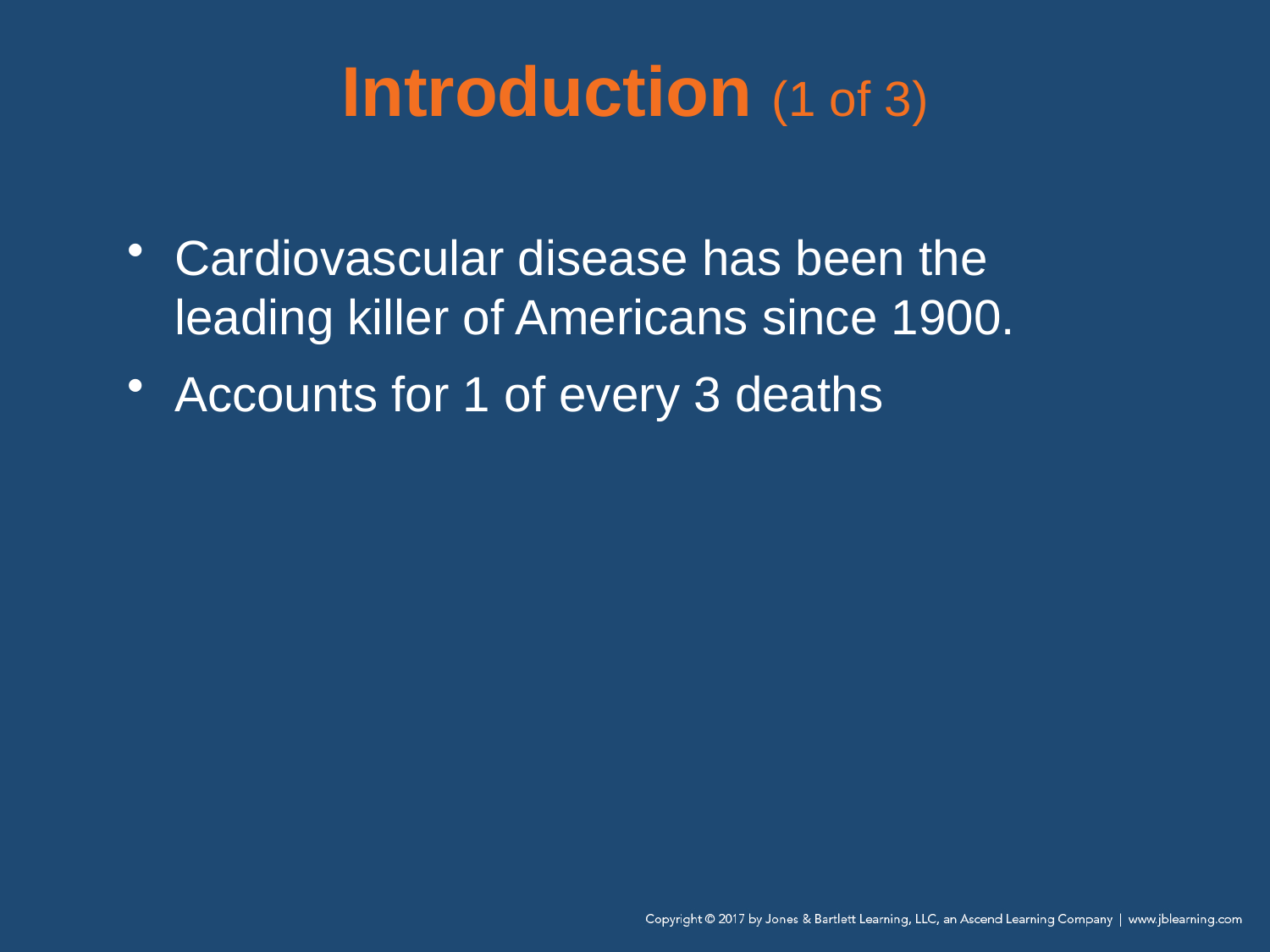

# Introduction (1 of 3)
Cardiovascular disease has been the leading killer of Americans since 1900.
Accounts for 1 of every 3 deaths